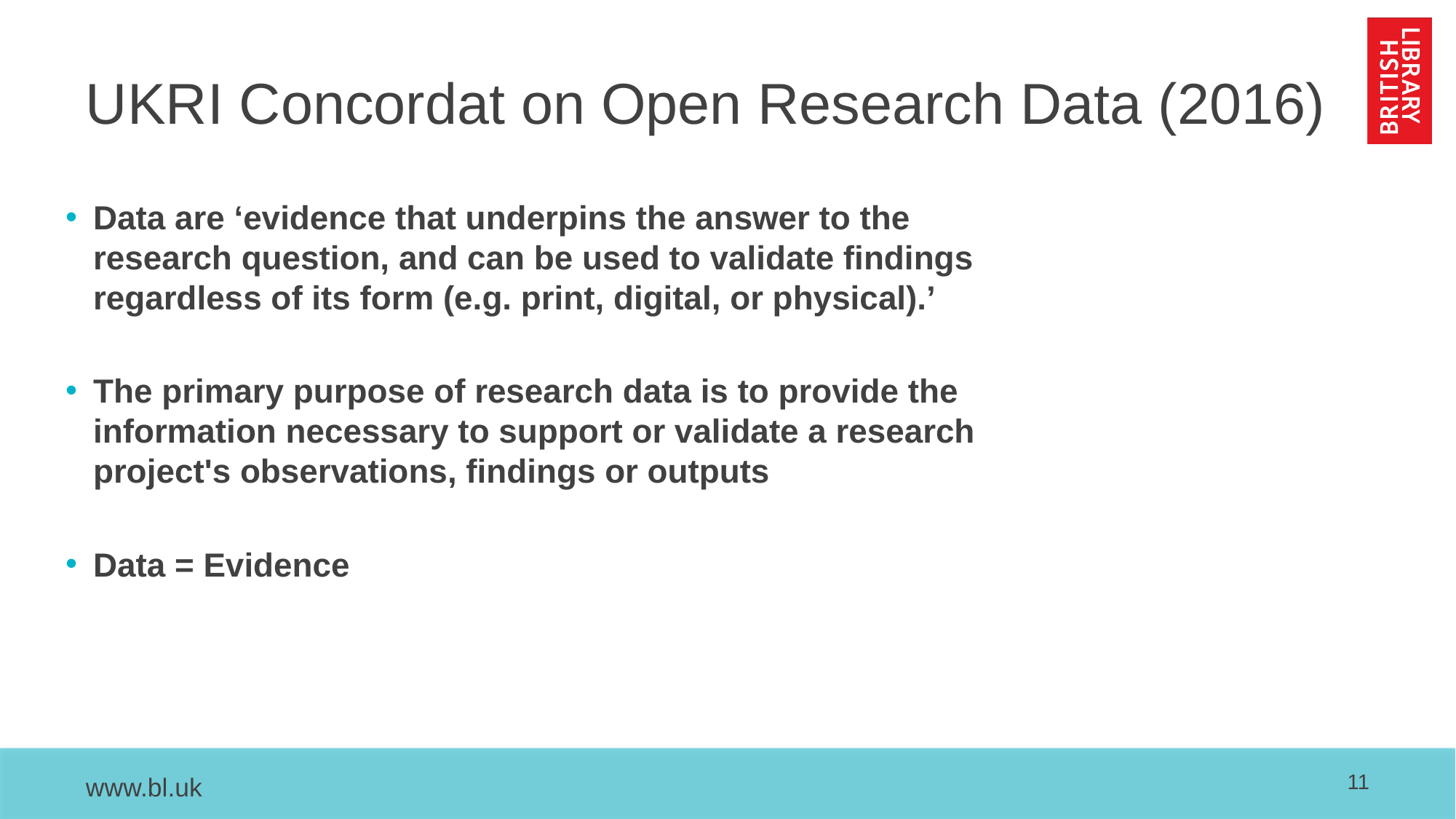

# UKRI Concordat on Open Research Data (2016)
Data are ‘evidence that underpins the answer to the research question, and can be used to validate findings regardless of its form (e.g. print, digital, or physical).’

The primary purpose of research data is to provide the information necessary to support or validate a research project's observations, findings or outputs

Data = Evidence
11